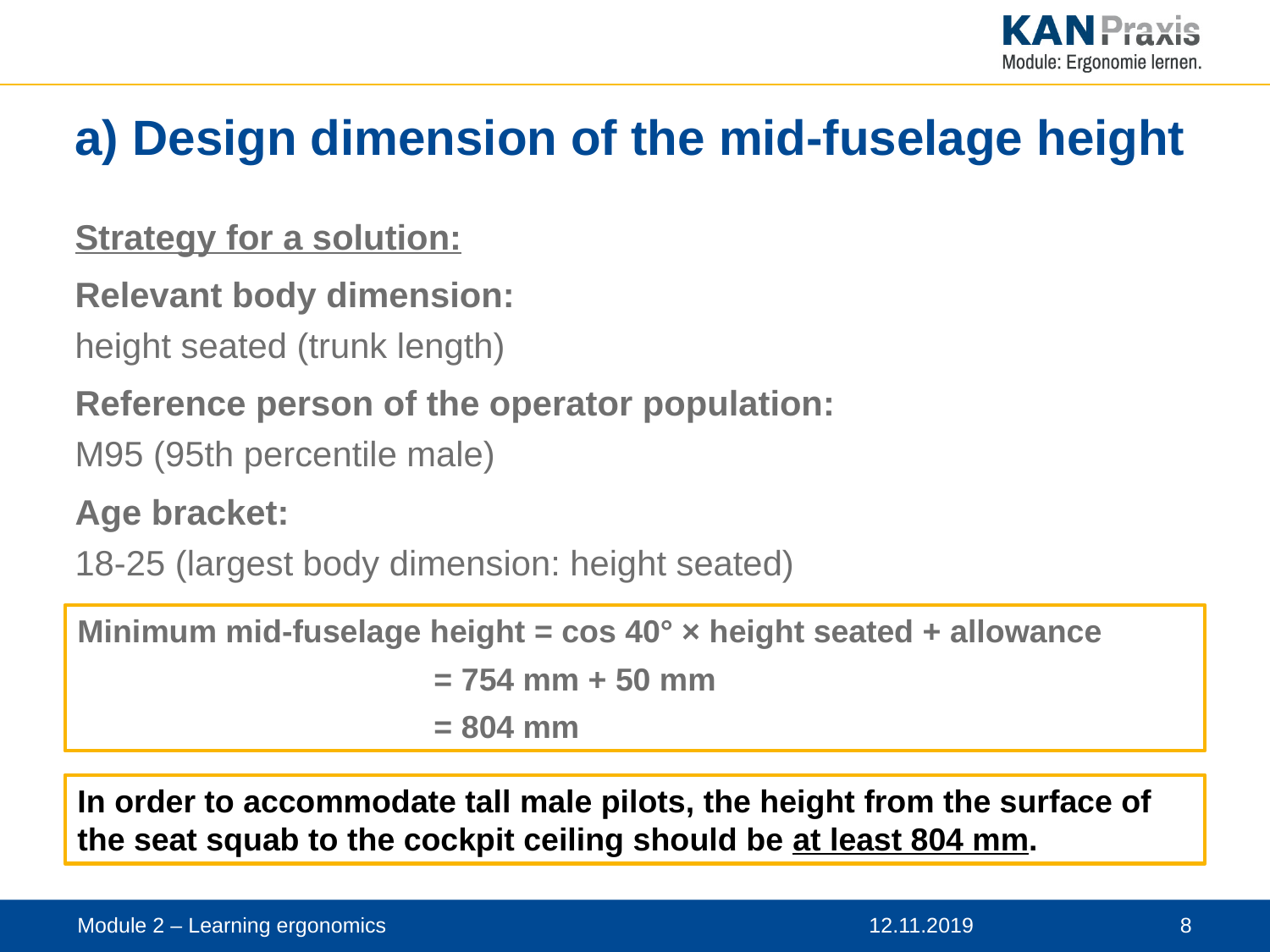

# a) Design dimension of the mid-fuselage height
Strategy for a solution:
Relevant body dimension:
height seated (trunk length)
Reference person of the operator population:
M95 (95th percentile male)
Age bracket:
18-25 (largest body dimension: height seated)

Minimum mid-fuselage height = cos 40° × height seated + allowance
		  = 754 mm + 50 mm
		  = 804 mm
In order to accommodate tall male pilots, the height from the surface of the seat squab to the cockpit ceiling should be at least 804 mm.
Module 2 – Learning ergonomics
12.11.2019
 8